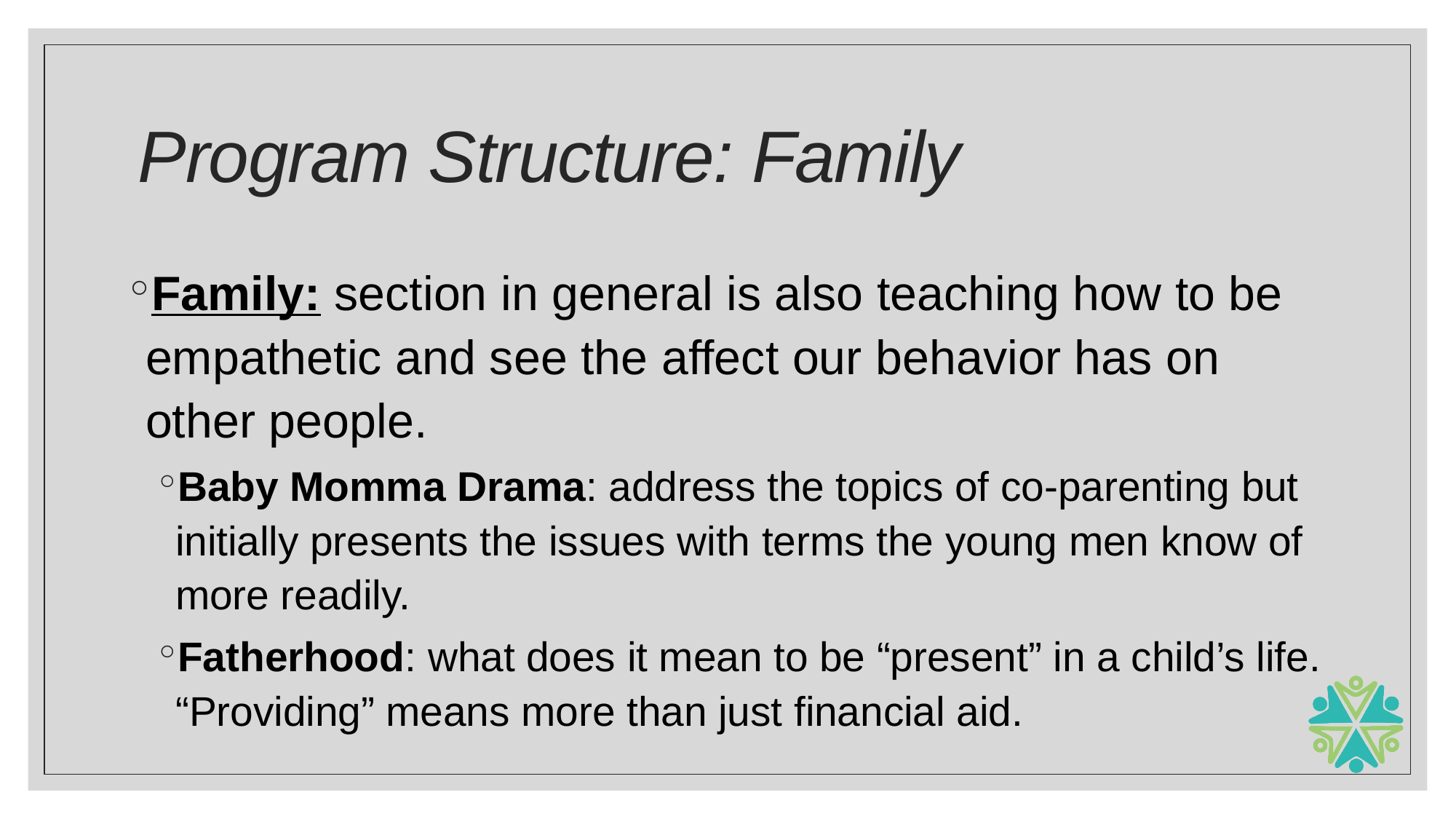

# Program Structure: Family
Family: section in general is also teaching how to be empathetic and see the affect our behavior has on other people.
Baby Momma Drama: address the topics of co-parenting but initially presents the issues with terms the young men know of more readily.
Fatherhood: what does it mean to be “present” in a child’s life. “Providing” means more than just financial aid.